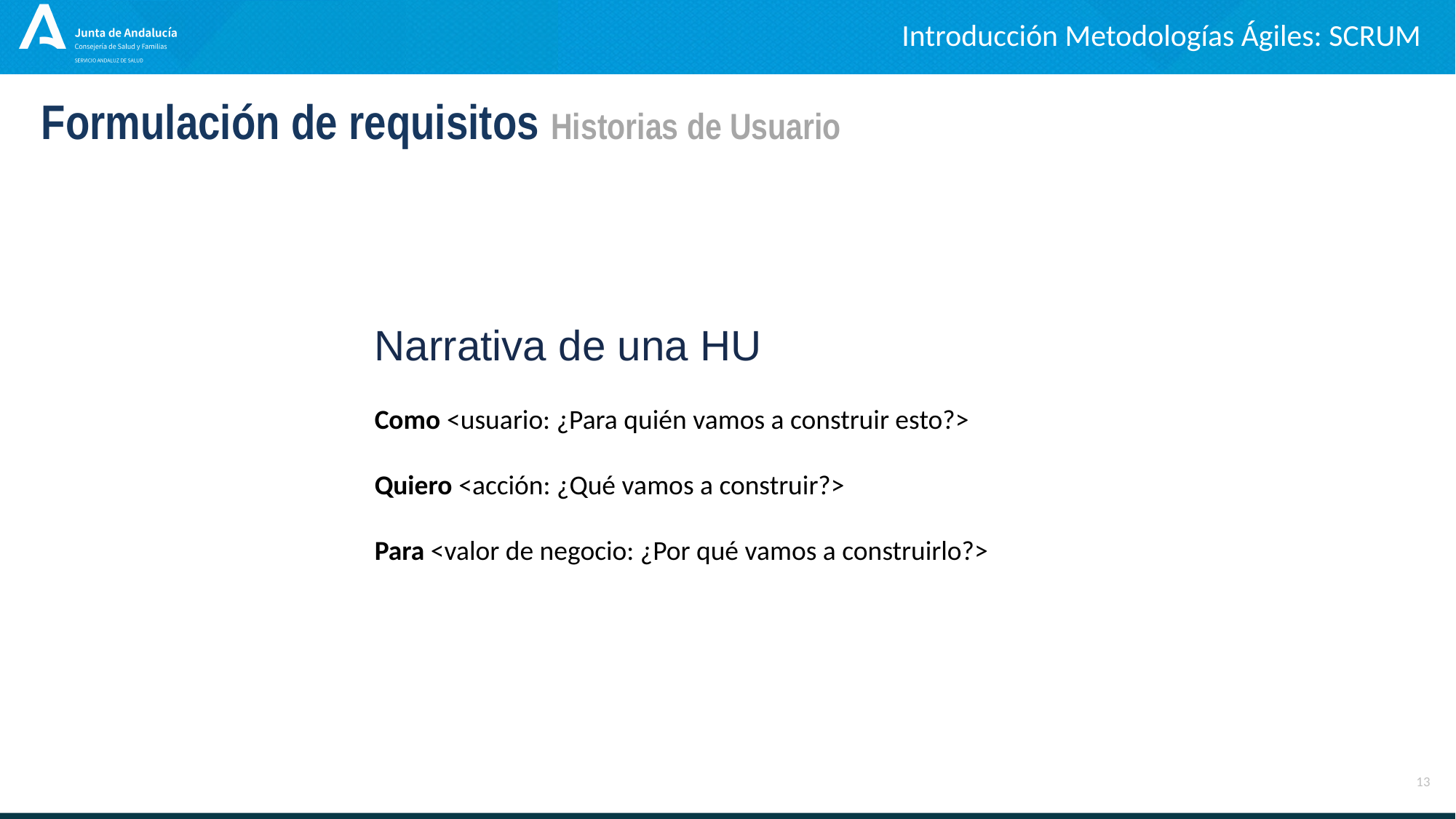

Introducción Metodologías Ágiles: SCRUM

Formulación de requisitos Historias de Usuario

Narrativa de una HU
Como <usuario: ¿Para quién vamos a construir esto?>
Quiero <acción: ¿Qué vamos a construir?>
Para <valor de negocio: ¿Por qué vamos a construirlo?>
13